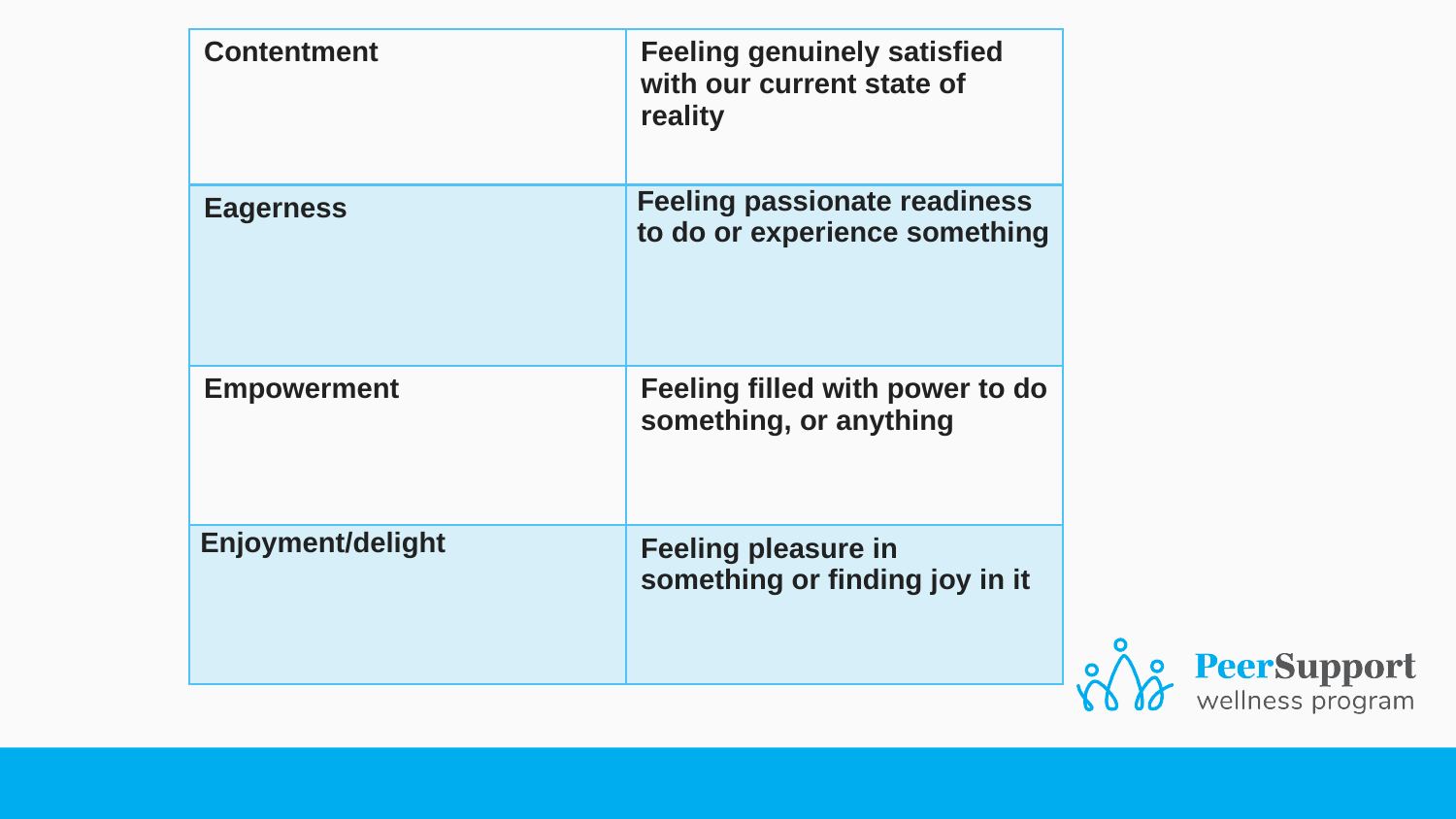

| Contentment | Feeling genuinely satisfied with our current state of reality |
| --- | --- |
| Eagerness | Feeling passionate readiness to do or experience something |
| Empowerment | Feeling filled with power to do something, or anything |
| Enjoyment/delight | Feeling pleasure in something or finding joy in it |